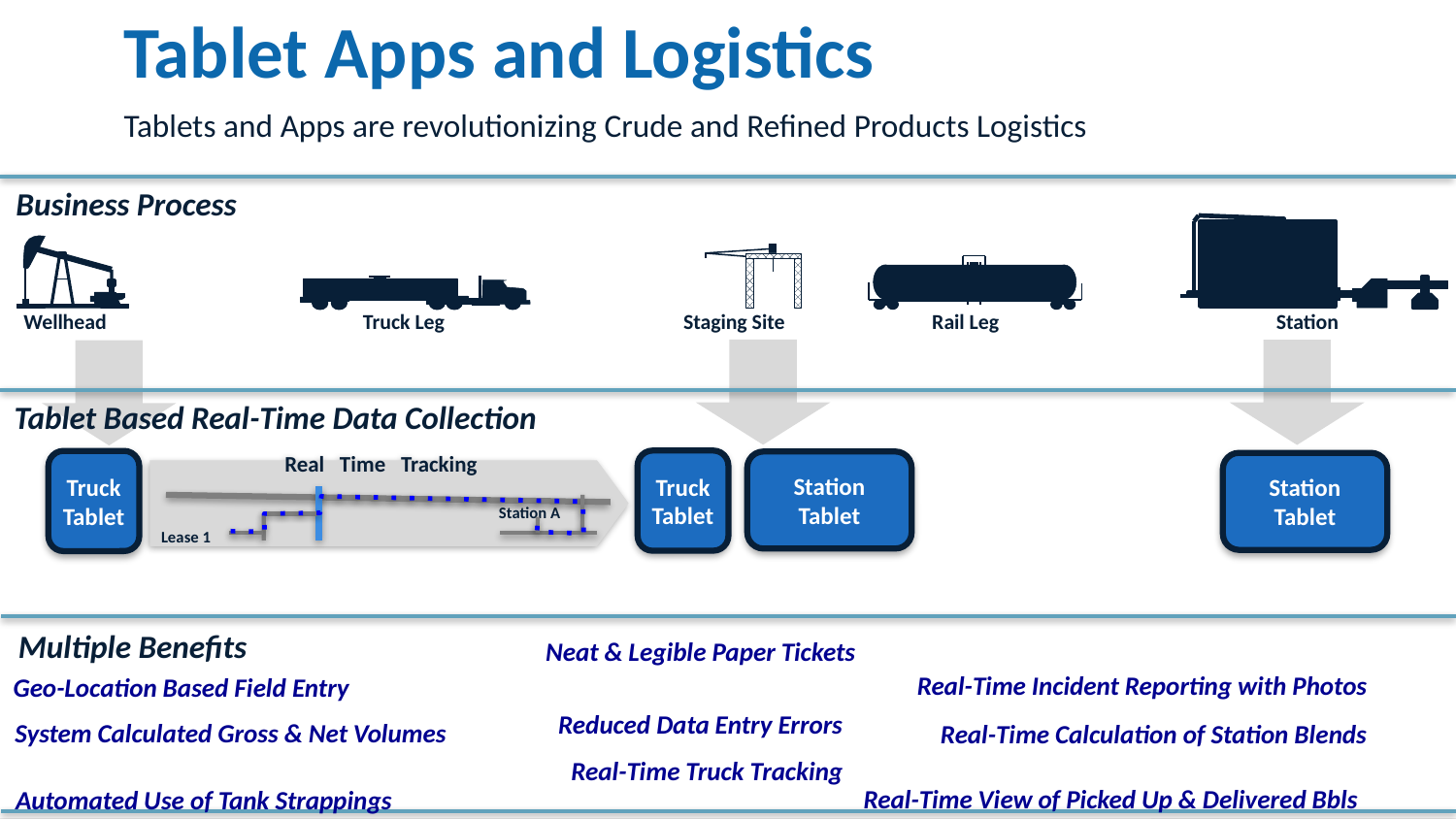

# Tablet Apps and Logistics
Tablets and Apps are revolutionizing Crude and Refined Products Logistics

Business Process

Wellhead
Truck Leg
Staging Site
Rail Leg
Station

Tablet Based Real-Time Data Collection
Truck
Tablet
Truck
Tablet
Station
Tablet
Station
Tablet
Real   Time   Tracking

Station A

Lease 1
Multiple Benefits
Neat & Legible Paper Tickets
Real-Time Incident Reporting with Photos
Geo-Location Based Field Entry
Reduced Data Entry Errors
System Calculated Gross & Net Volumes
Real-Time Calculation of Station Blends
Real-Time Truck Tracking
Real-Time View of Picked Up & Delivered Bbls
Automated Use of Tank Strappings